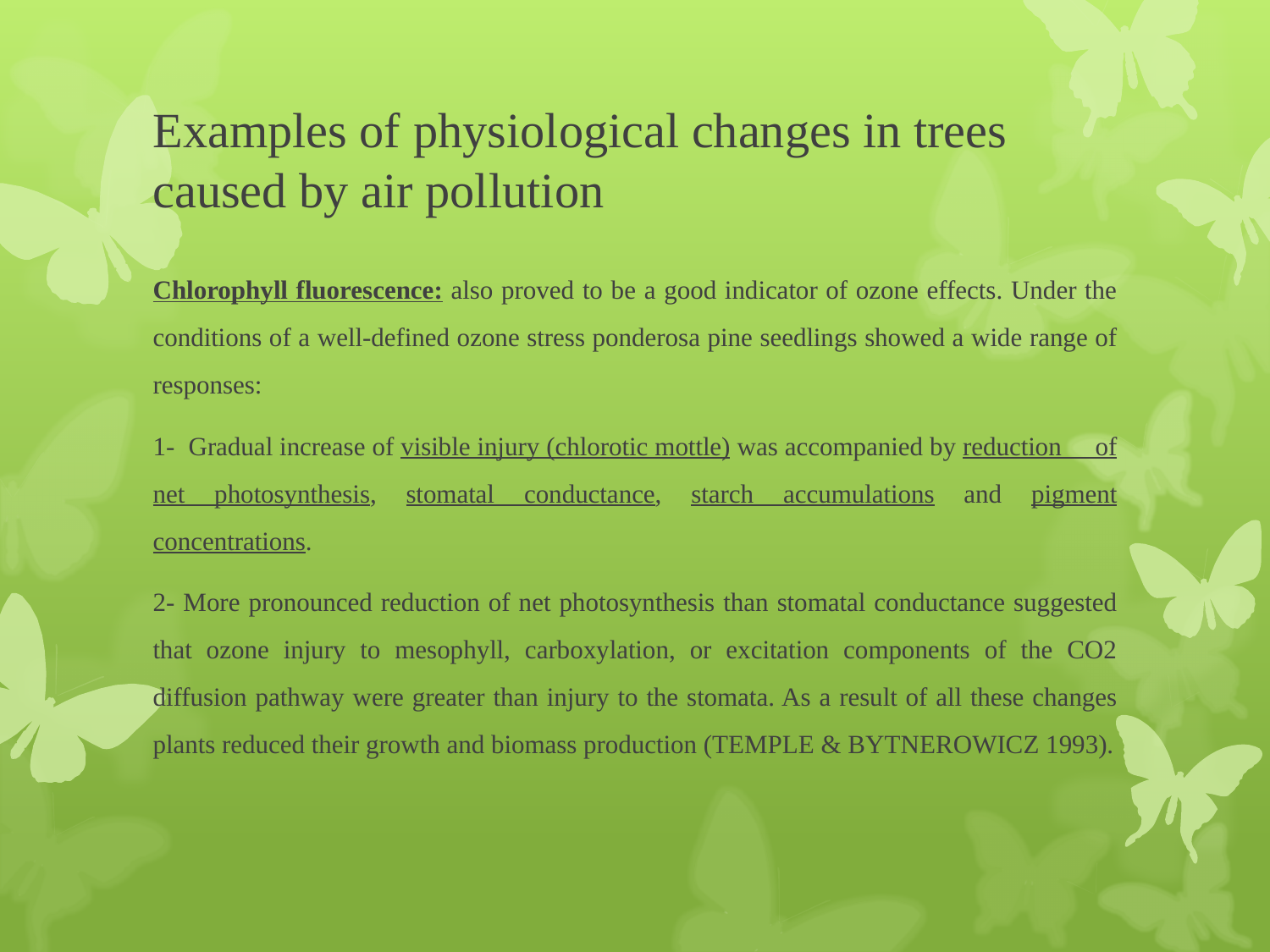

# Examples of physiological changes in trees caused by air pollution
Chlorophyll fluorescence: also proved to be a good indicator of ozone effects. Under the conditions of a well-defined ozone stress ponderosa pine seedlings showed a wide range of responses:
1-  Gradual increase of visible injury (chlorotic mottle) was accompanied by reduction     of net photosynthesis, stomatal conductance, starch accumulations and pigment concentrations.
2- More pronounced reduction of net photosynthesis than stomatal conductance suggested that ozone injury to mesophyll, carboxylation, or excitation components of the CO2 diffusion pathway were greater than injury to the stomata. As a result of all these changes plants reduced their growth and biomass production (TEMPLE & BYTNEROWICZ 1993).